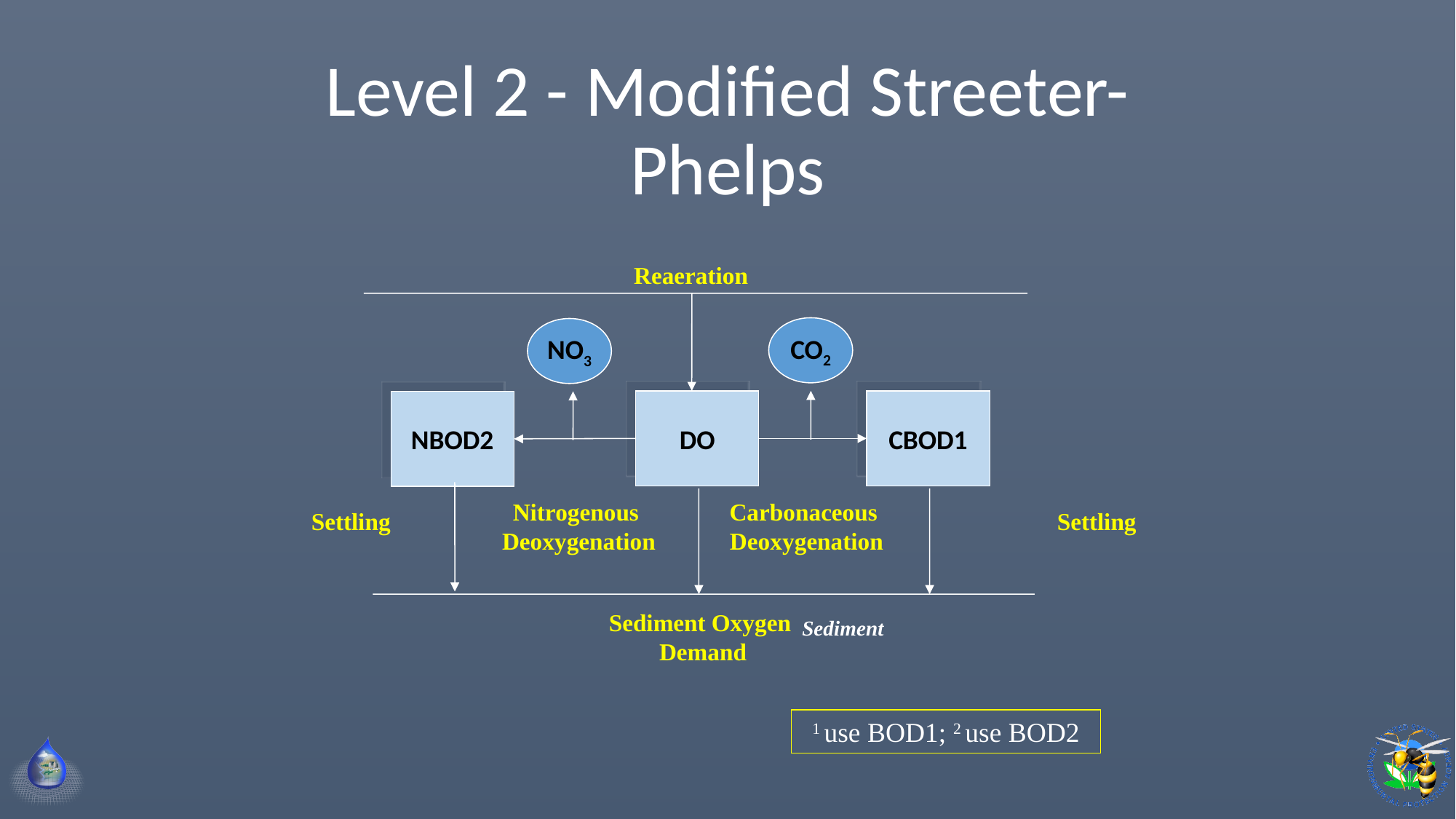

# Level 2 - Modified Streeter-Phelps
Reaeration

CO2
NO3

DO
CBOD1

NBOD2

Nitrogenous
Deoxygenation
Carbonaceous
Deoxygenation
Settling
Settling

Sediment Oxygen
Demand
Sediment
1 use BOD1; 2 use BOD2